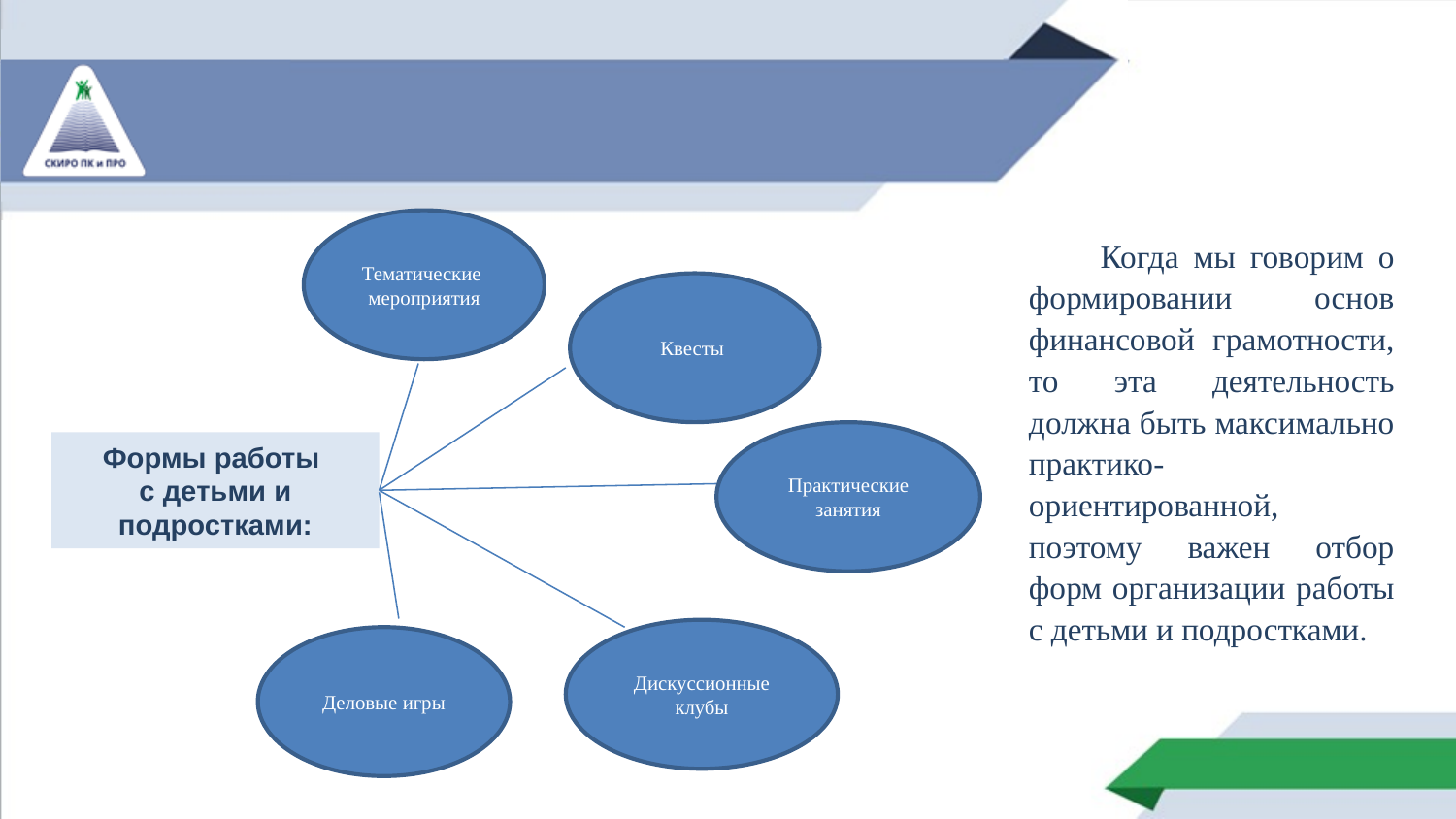

Тематические  мероприятия
Когда мы говорим о формировании основ финансовой грамотности, то эта деятельность должна быть максимально практико-ориентированной, поэтому важен отбор форм организации работы с детьми и подростками.
Квесты
Практические занятия
Формы работы
с детьми и подростками:
Дискуссионные клубы
Деловые игры